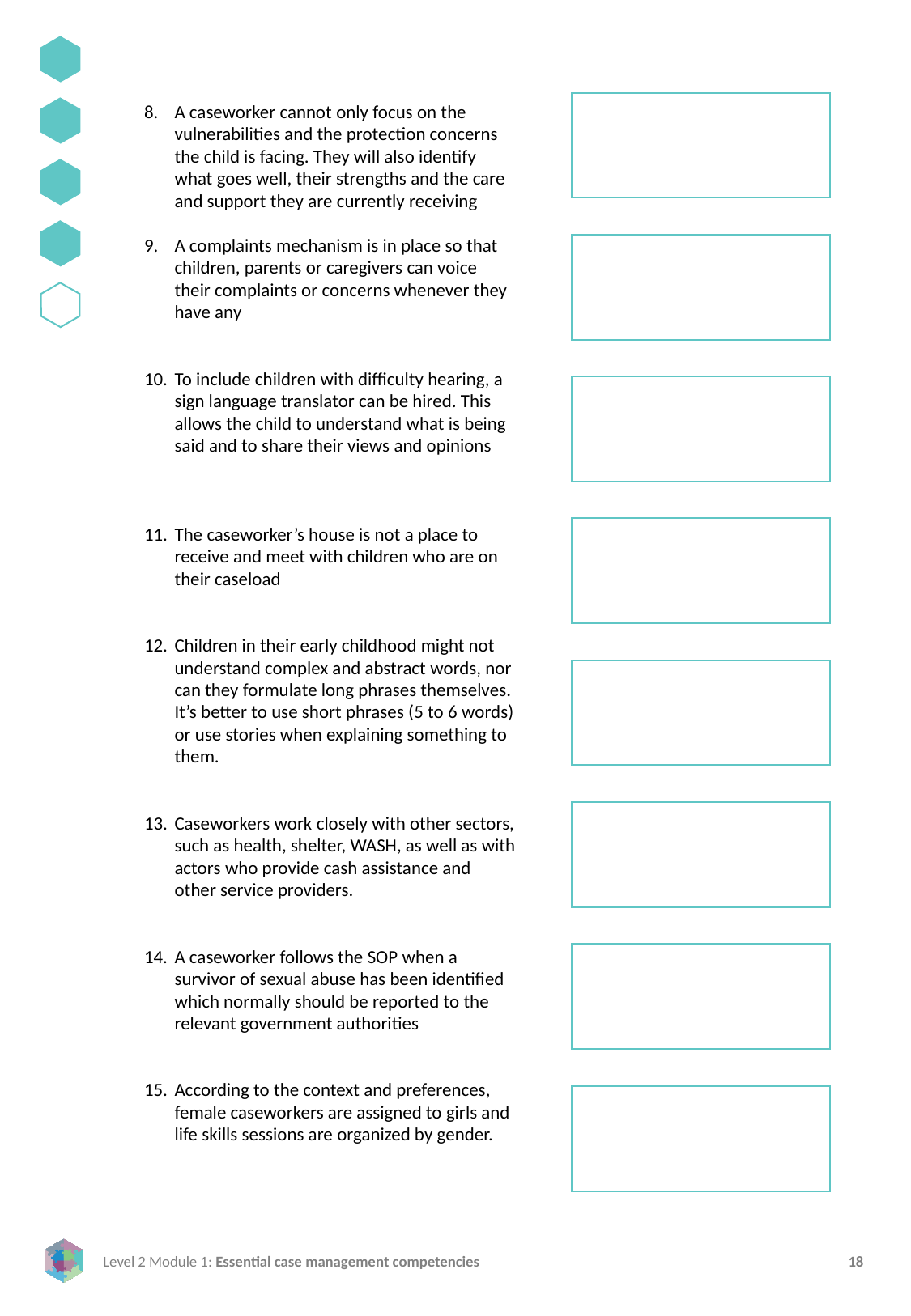

A caseworker cannot only focus on the vulnerabilities and the protection concerns the child is facing. They will also identify what goes well, their strengths and the care and support they are currently receiving

A complaints mechanism is in place so that children, parents or caregivers can voice their complaints or concerns whenever they have any

To include children with difficulty hearing, a sign language translator can be hired. This allows the child to understand what is being said and to share their views and opinions

The caseworker’s house is not a place to receive and meet with children who are on their caseload

Children in their early childhood might not understand complex and abstract words, nor can they formulate long phrases themselves. It’s better to use short phrases (5 to 6 words) or use stories when explaining something to them.

Caseworkers work closely with other sectors, such as health, shelter, WASH, as well as with actors who provide cash assistance and other service providers.

A caseworker follows the SOP when a survivor of sexual abuse has been identified which normally should be reported to the relevant government authorities

According to the context and preferences, female caseworkers are assigned to girls and life skills sessions are organized by gender.